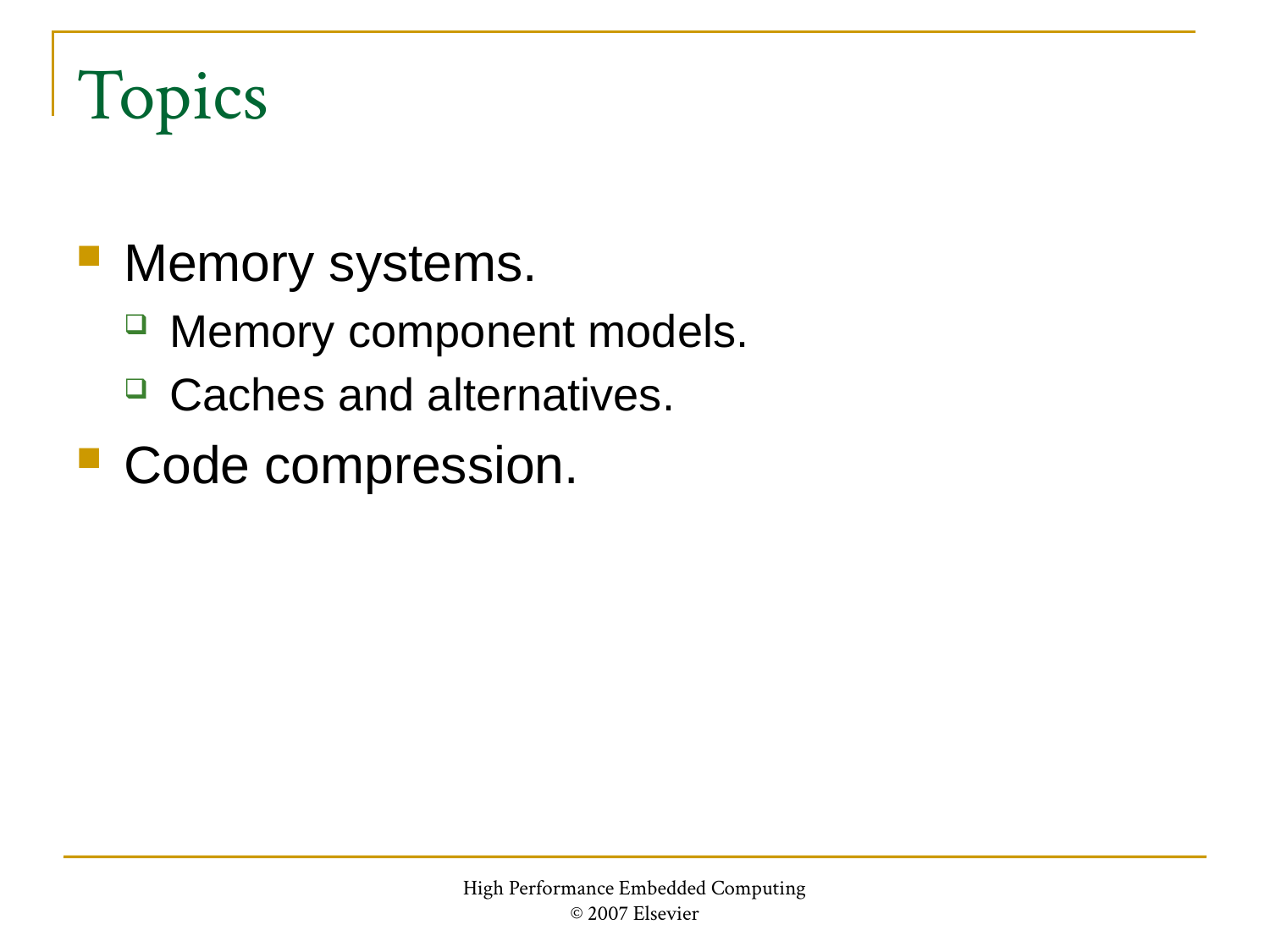

# Topics
Memory systems.
Memory component models.
Caches and alternatives.
Code compression.
High Performance Embedded Computing
© 2007 Elsevier